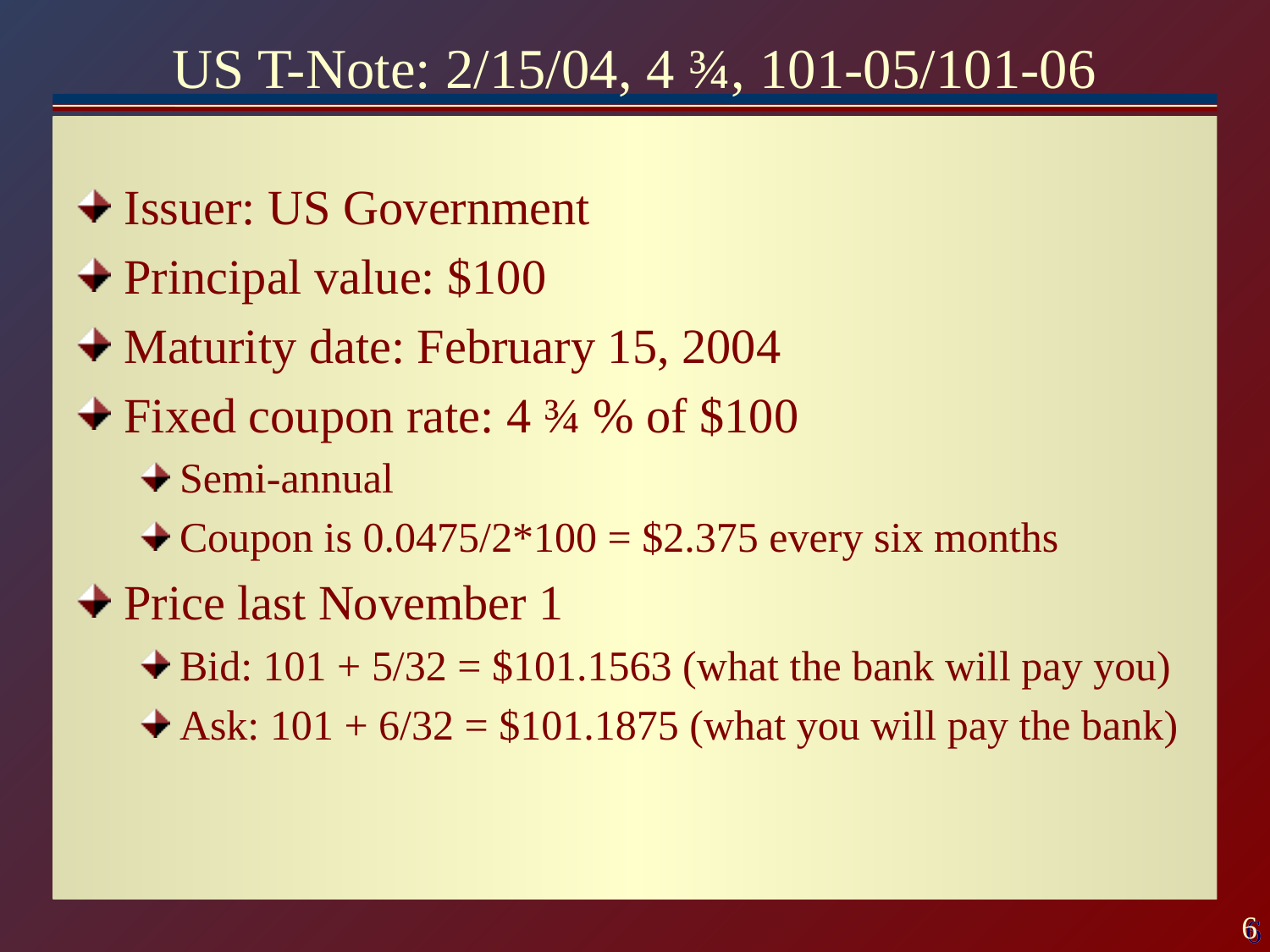

# US T-Note: 2/15/04, 4 ¾, 101-05/101-06
Issuer: US Government
Principal value: $100
Maturity date: February 15, 2004
Fixed coupon rate: 4 ¾ % of $100
Semi-annual
Coupon is 0.0475/2*100 = $2.375 every six months
Price last November 1
Bid: 101 + 5/32 = $101.1563 (what the bank will pay you)
Ask: 101 + 6/32 = $101.1875 (what you will pay the bank)